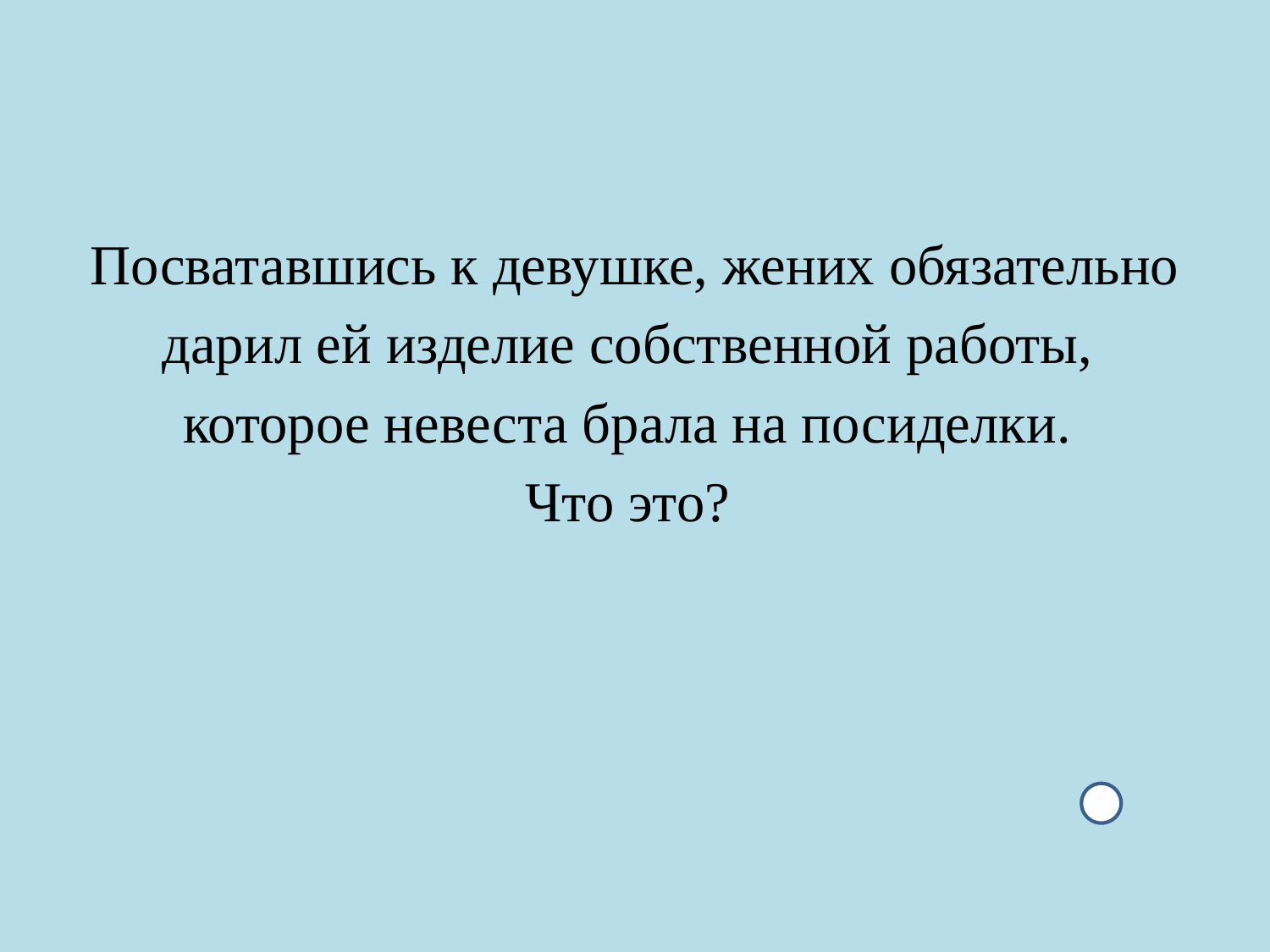

#
Посватавшись к девушке, жених обязательно
дарил ей изделие собственной работы,
которое невеста брала на посиделки.
Что это?